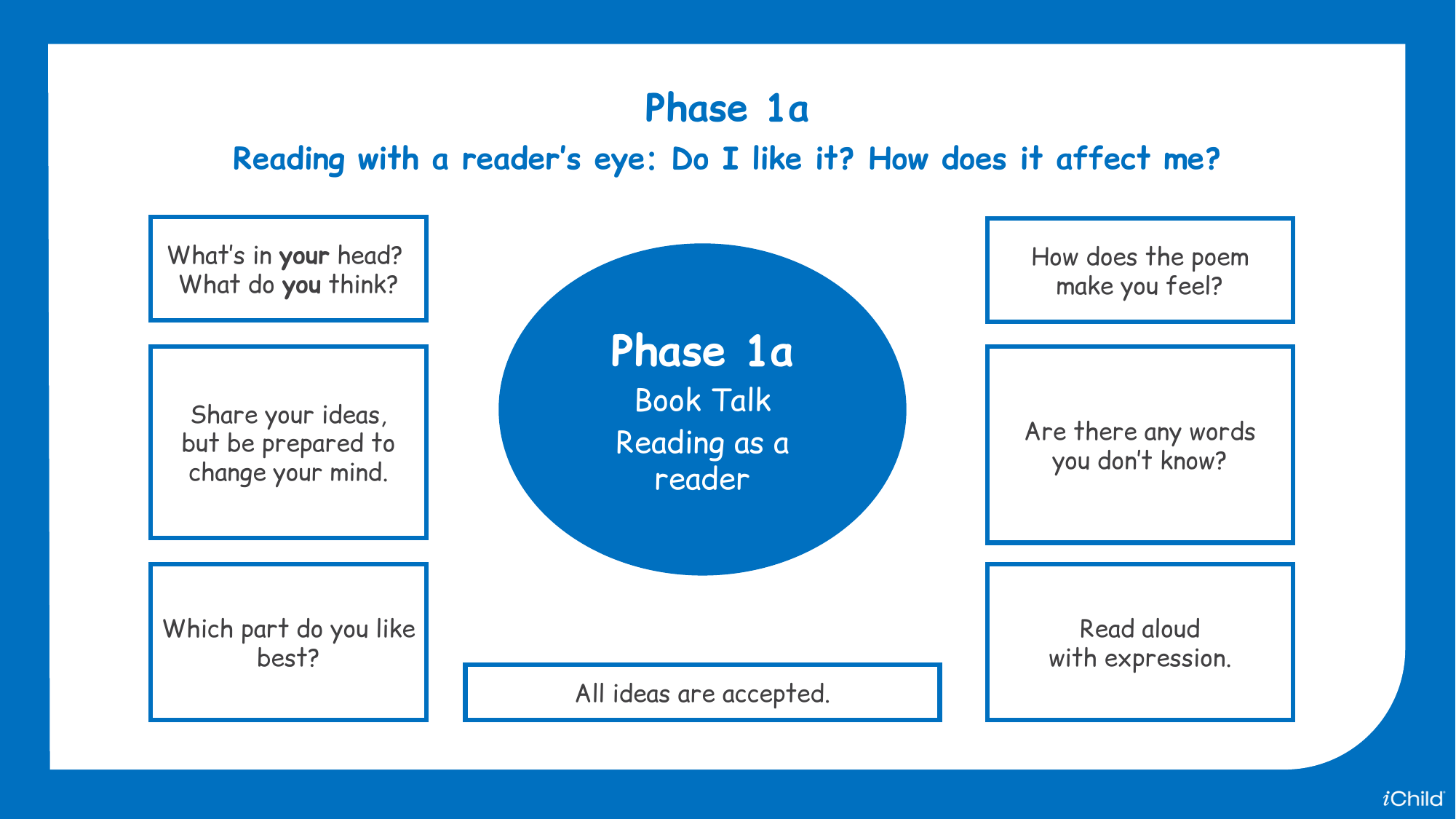

Phase 1a
Reading with a reader’s eye: Do I like it? How does it affect me?
What’s in your head?
What do you think?
How does the poem
make you feel?
Phase 1a
Book Talk
Reading as a
reader
Share your ideas,
but be prepared to change your mind.
Are there any words
you don’t know?
Which part do you like best?
Read aloud
with expression.
All ideas are accepted.